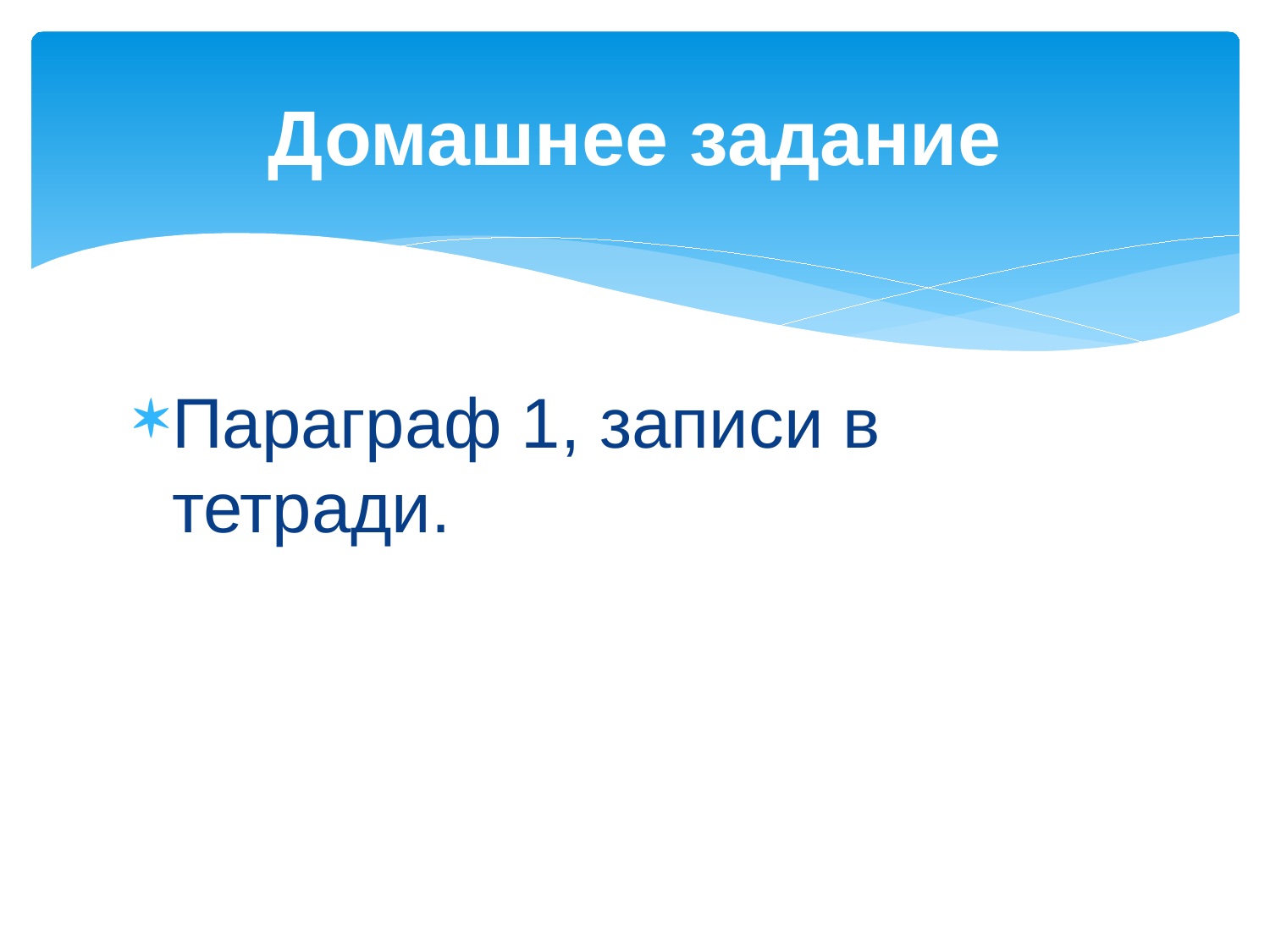

# Домашнее задание
Параграф 1, записи в тетради.